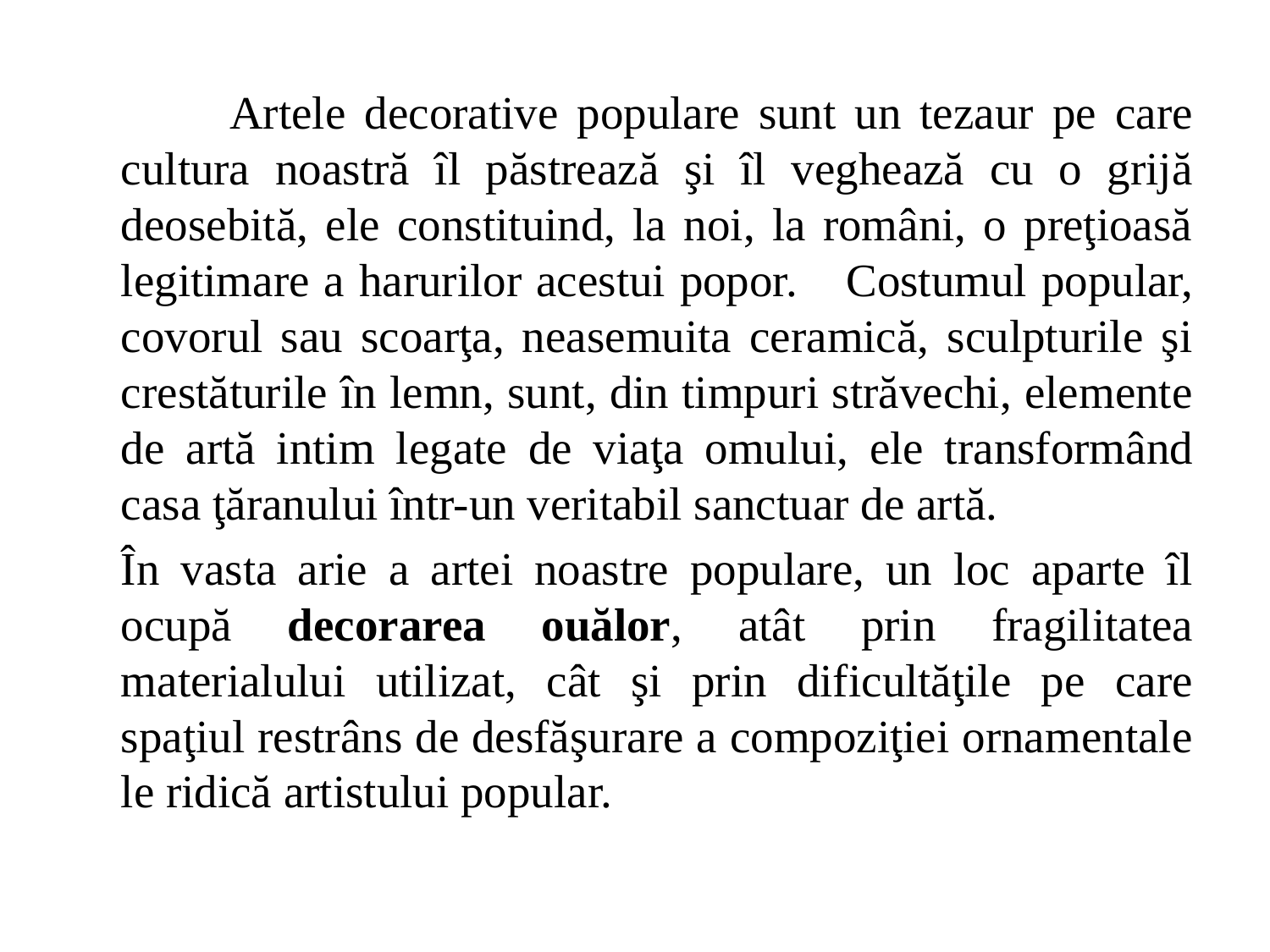

Artele decorative populare sunt un tezaur pe care cultura noastră îl păstrează şi îl veghează cu o grijă deosebită, ele constituind, la noi, la români, o preţioasă legitimare a harurilor acestui popor. 	Costumul popular, covorul sau scoarţa, neasemuita ceramică, sculpturile şi crestăturile în lemn, sunt, din timpuri străvechi, elemente de artă intim legate de viaţa omului, ele transformând casa ţăranului într-un veritabil sanctuar de artă.
	În vasta arie a artei noastre populare, un loc aparte îl ocupă decorarea ouălor, atât prin fragilitatea materialului utilizat, cât şi prin dificultăţile pe care spaţiul restrâns de desfăşurare a compoziţiei ornamentale le ridică artistului popular.